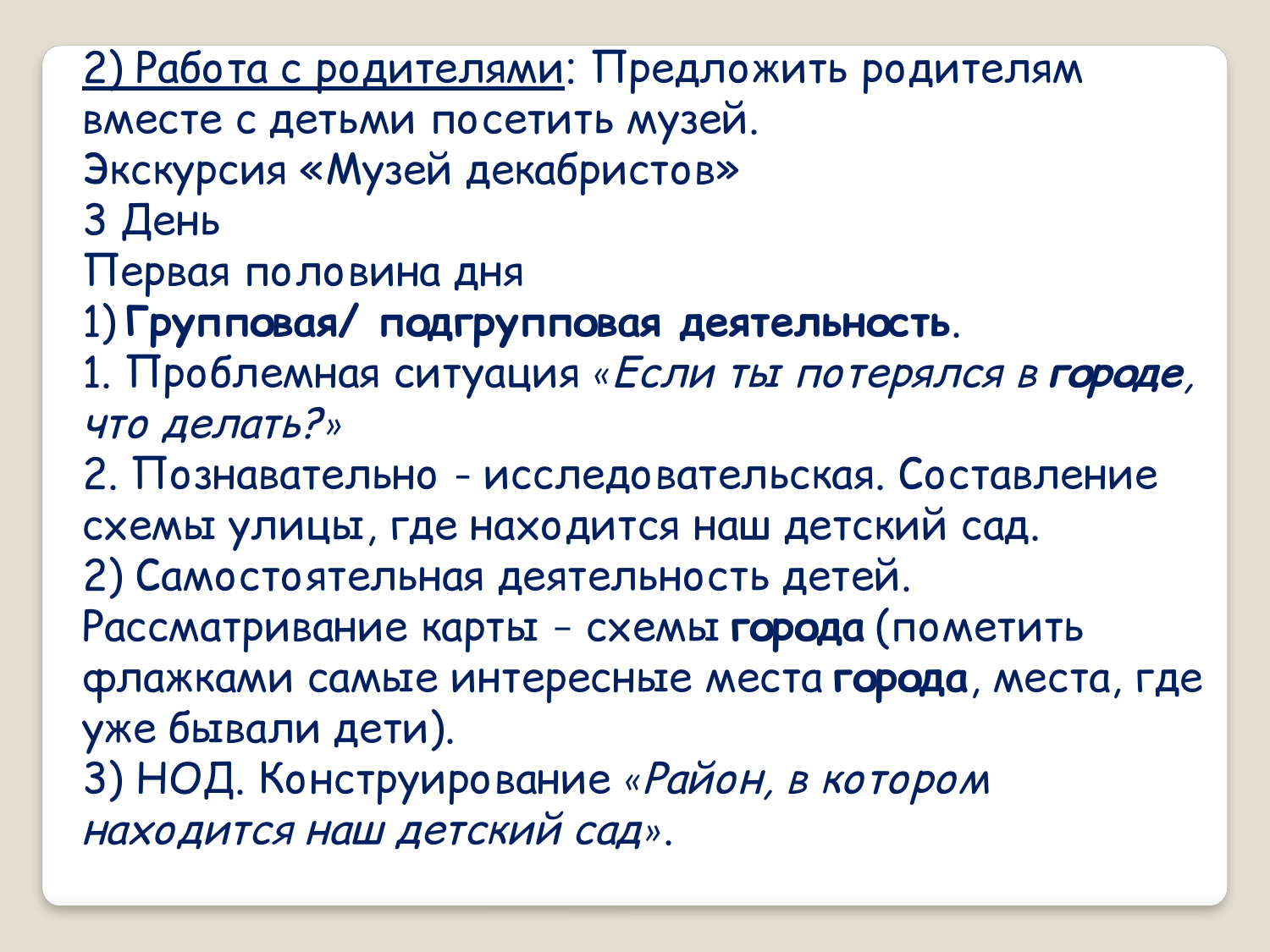

2) Работа с родителями: Предложить родителям вместе с детьми посетить музей.
Экскурсия «Музей декабристов»
3 День
Первая половина дня
1) Групповая/ подгрупповая деятельность.
1. Проблемная ситуация «Если ты потерялся в городе, что делать?»
2. Познавательно - исследовательская. Составление схемы улицы, где находится наш детский сад.
2) Самостоятельная деятельность детей. Рассматривание карты – схемы города (пометить флажками самые интересные места города, места, где уже бывали дети).
3) НОД. Конструирование «Район, в котором находится наш детский сад».